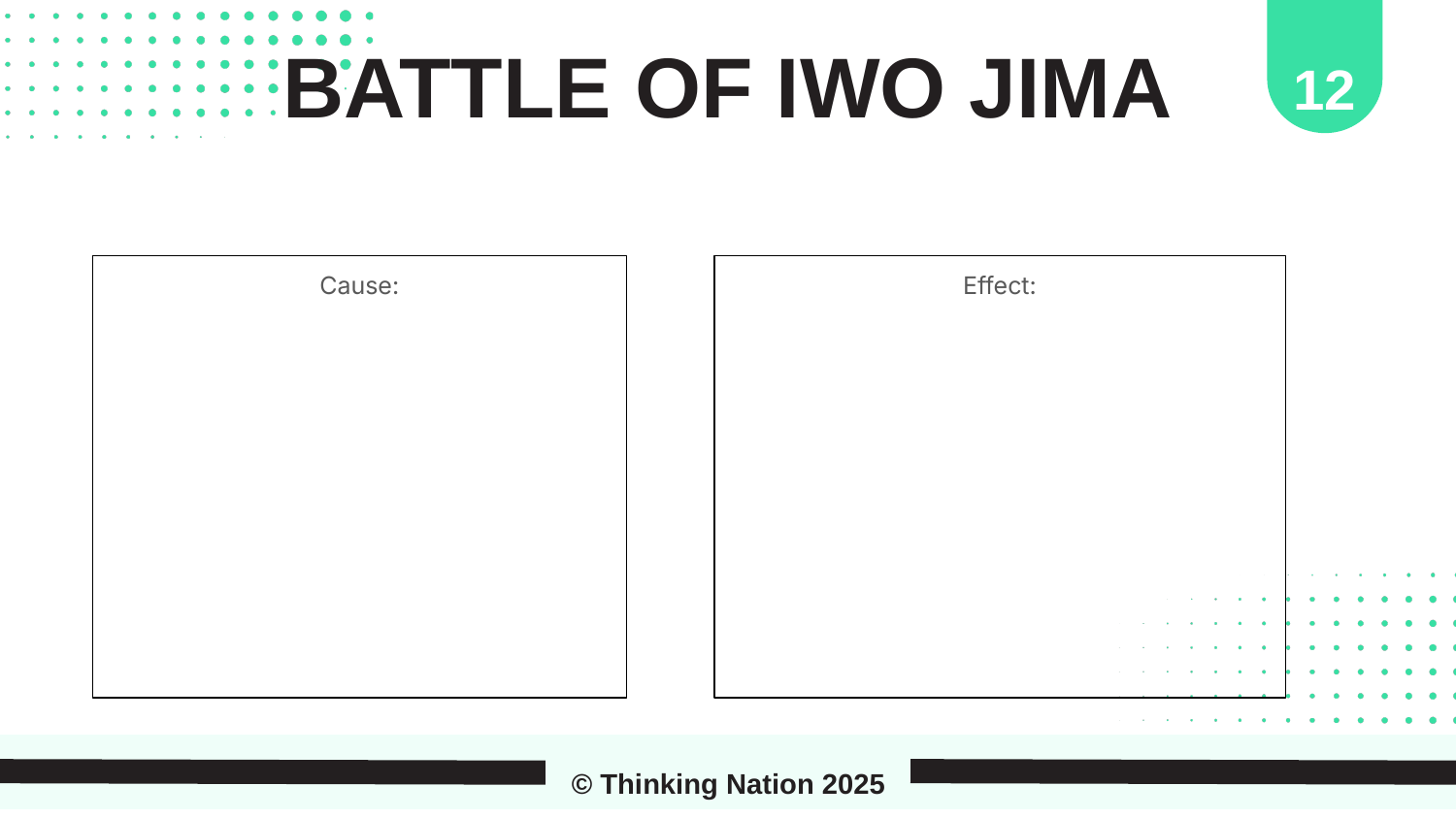

12
BATTLE OF IWO JIMA
Cause:

Effect:

© Thinking Nation 2025